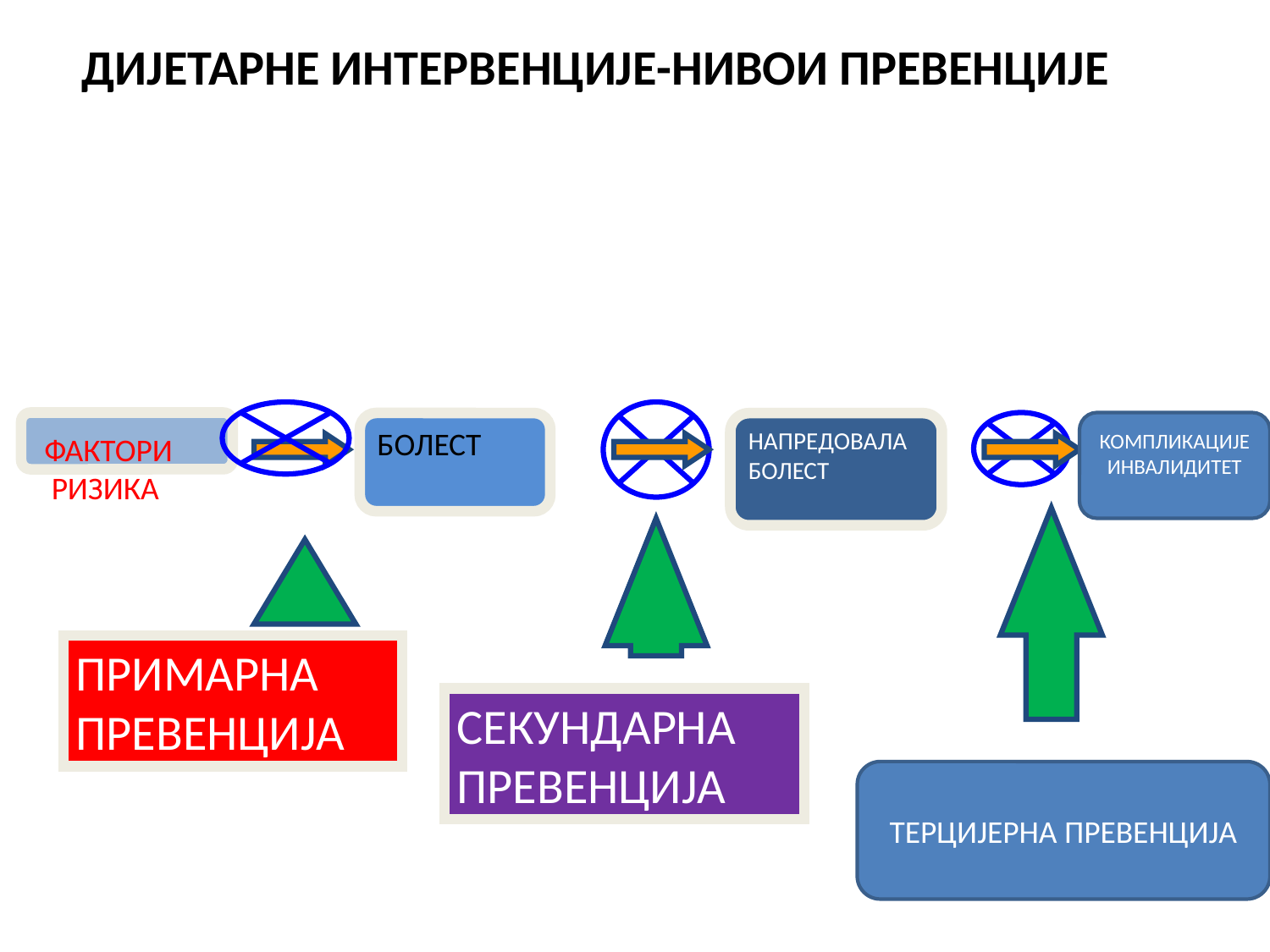

ДИЈЕТАРНЕ ИНТЕРВЕНЦИЈЕ-НИВОИ ПРЕВЕНЦИЈЕ

БОЛЕСТ

НАПРЕДОВАЛА БОЛЕСТ

КОМПЛИКАЦИЈЕ
ИНВАЛИДИТЕТ

ФАКТОРИ
 РИЗИКА

ПРИМАРНА ПРЕВЕНЦИЈА
СЕКУНДАРНА ПРЕВЕНЦИЈА
ТЕРЦИЈЕРНА ПРЕВЕНЦИЈА